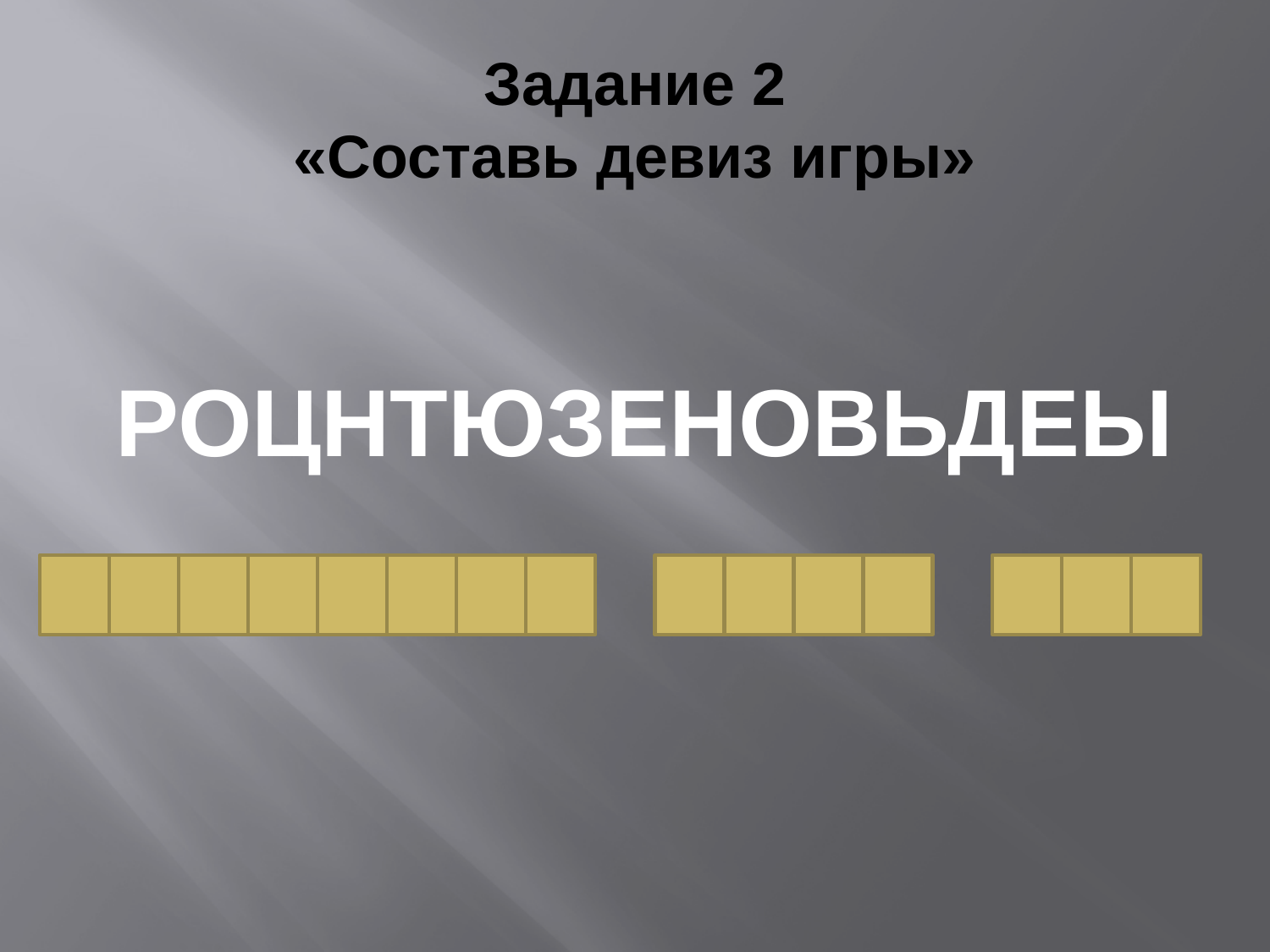

# Задание 2 «Составь девиз игры»

РОЦНТЮЗЕНОВЬДЕЫ